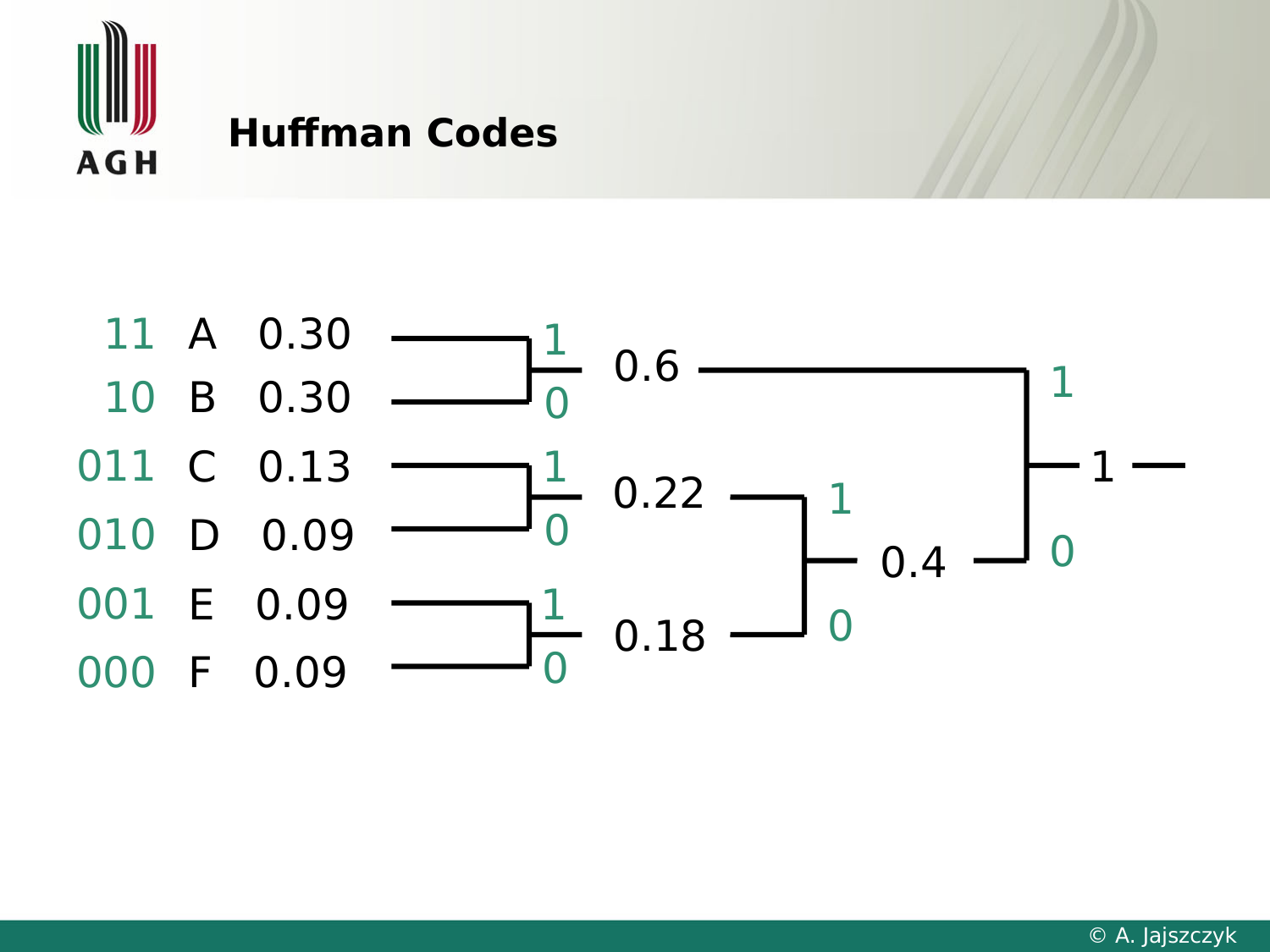

# Huffman Codes
11
10
011
010
001
000
A   0.30
B   0.30
C   0.13
D   0.09
E   0.09
F   0.09
1
0.6

0
1
0.22

0
1

0.18
0
1

1

0

1

0.4

0